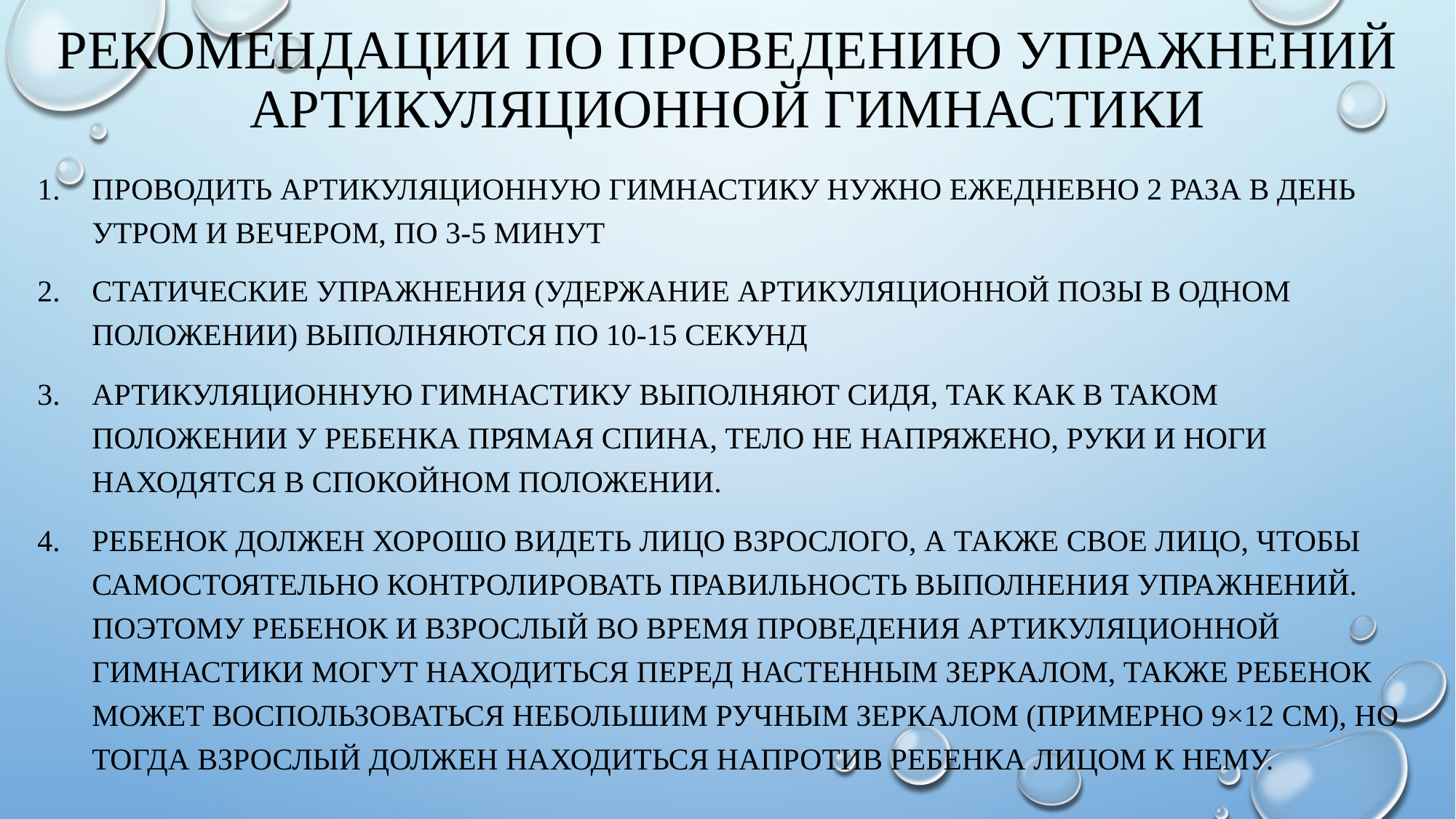

# Рекомендации по проведению упражнений артикуляционной гимнастики
Проводить артикуляционную гимнастику нужно ежедневно 2 раза в день утром и вечером, по 3-5 минут
Статические упражнения (удержание артикуляционной позы в одном положении) выполняются по 10-15 секунд
Артикуляционную гимнастику выполняют сидя, так как в таком положении у ребенка прямая спина, тело не напряжено, руки и ноги находятся в спокойном положении.
Ребенок должен хорошо видеть лицо взрослого, а также свое лицо, чтобы самостоятельно контролировать правильность выполнения упражнений. Поэтому ребенок и взрослый во время проведения артикуляционной гимнастики могут находиться перед настенным зеркалом, также ребенок может воспользоваться небольшим ручным зеркалом (примерно 9×12 см), но тогда взрослый должен находиться напротив ребенка лицом к нему.